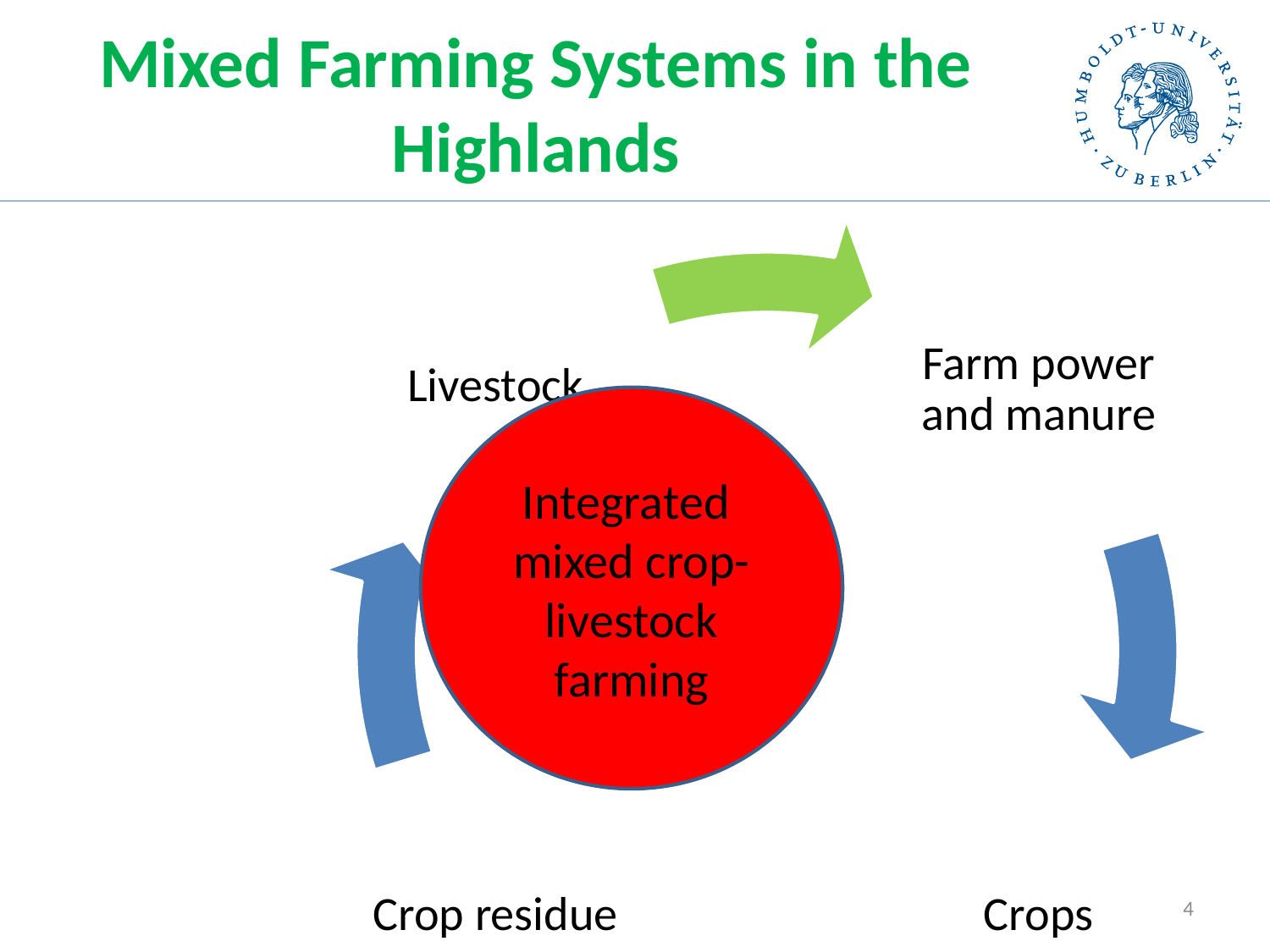

# Mixed Farming Systems in the Highlands

Farm power and manure

Crops
Crop residue
Livestock
Integrated  mixed crop-livestock farming
4